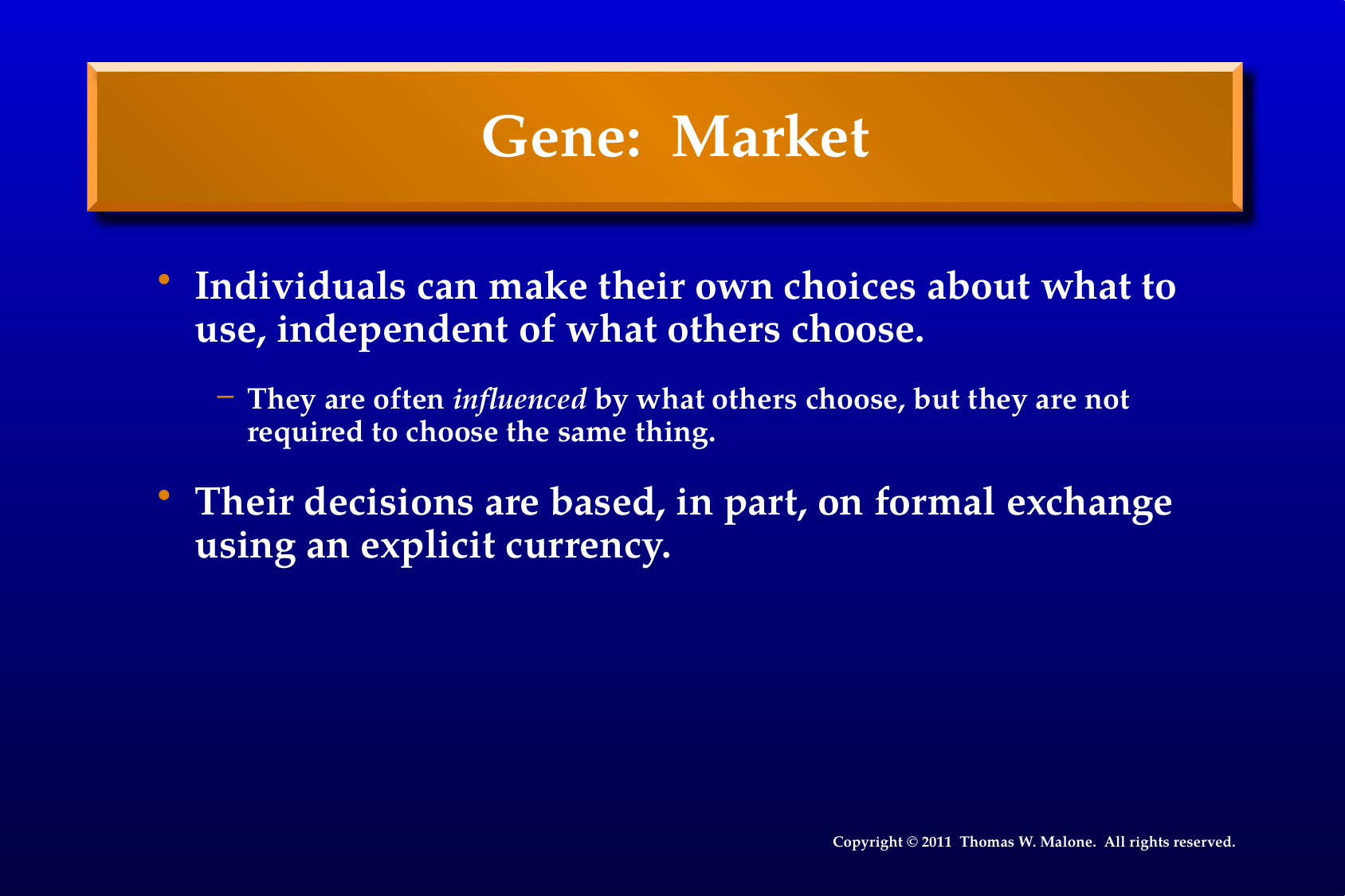

# Gene:  Market
Individuals can make their own choices about what to use, independent of what others choose.
They are often influenced by what others choose, but they are not required to choose the same thing.
Their decisions are based, in part, on formal exchange using an explicit currency.